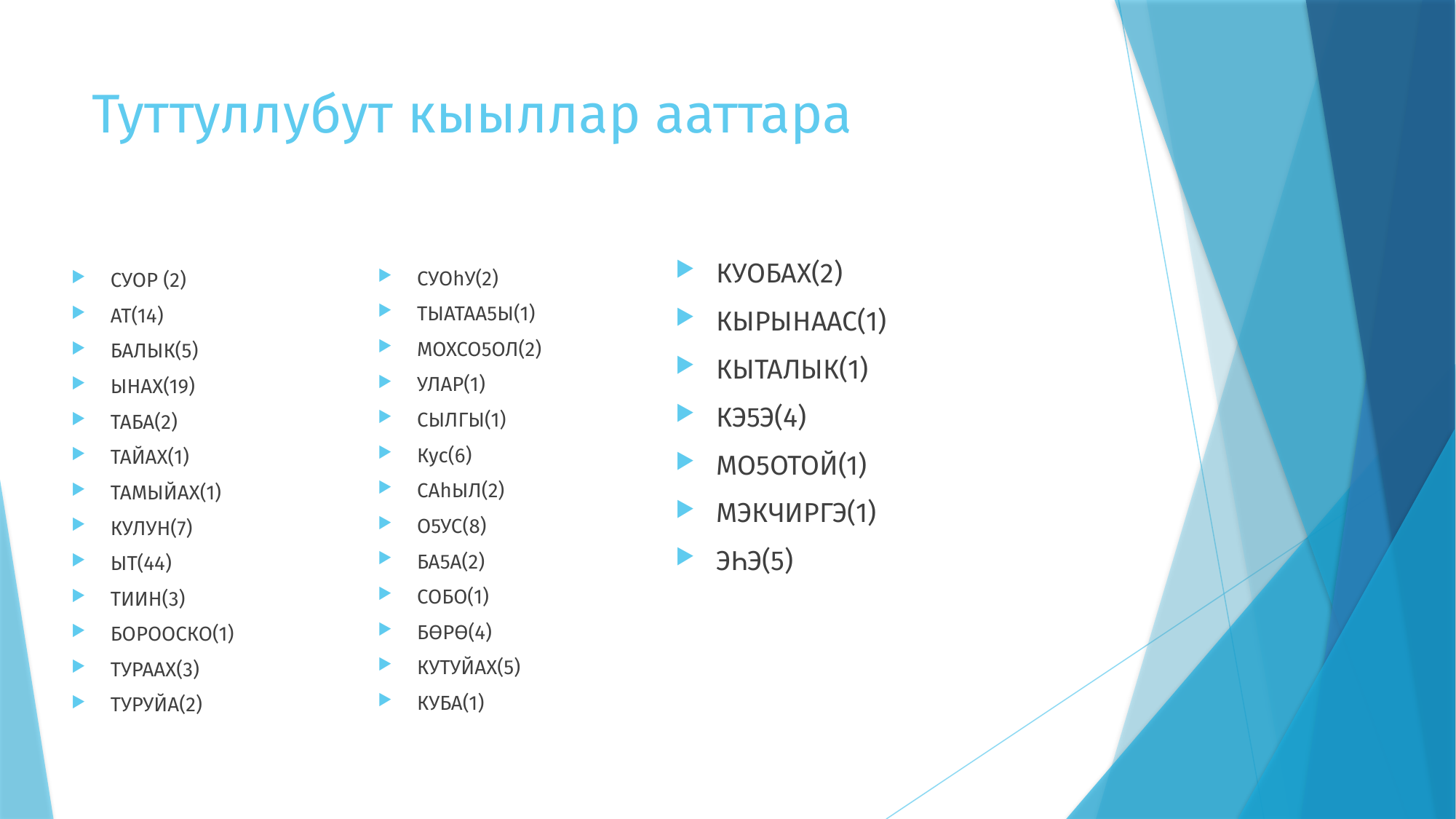

# Туттуллубут кыыллар ааттара
КУОБАХ(2)
КЫРЫНААС(1)
КЫТАЛЫК(1)
КЭ5Э(4)
МО5ОТОЙ(1)
МЭКЧИРГЭ(1)
ЭҺЭ(5)
СУОhУ(2)
ТЫАТАА5Ы(1)
МОХСО5ОЛ(2)
УЛАР(1)
СЫЛГЫ(1)
Кус(6)
САhЫЛ(2)
О5УС(8)
БА5А(2)
СОБО(1)
БӨРӨ(4)
КУТУЙАХ(5)
КУБА(1)
СУОР (2)
АТ(14)
БАЛЫК(5)
ЫНАХ(19)
ТАБА(2)
ТАЙАХ(1)
ТАМЫЙАХ(1)
КУЛУН(7)
ЫТ(44)
ТИИН(3)
БОРООСКО(1)
ТУРААХ(3)
ТУРУЙА(2)